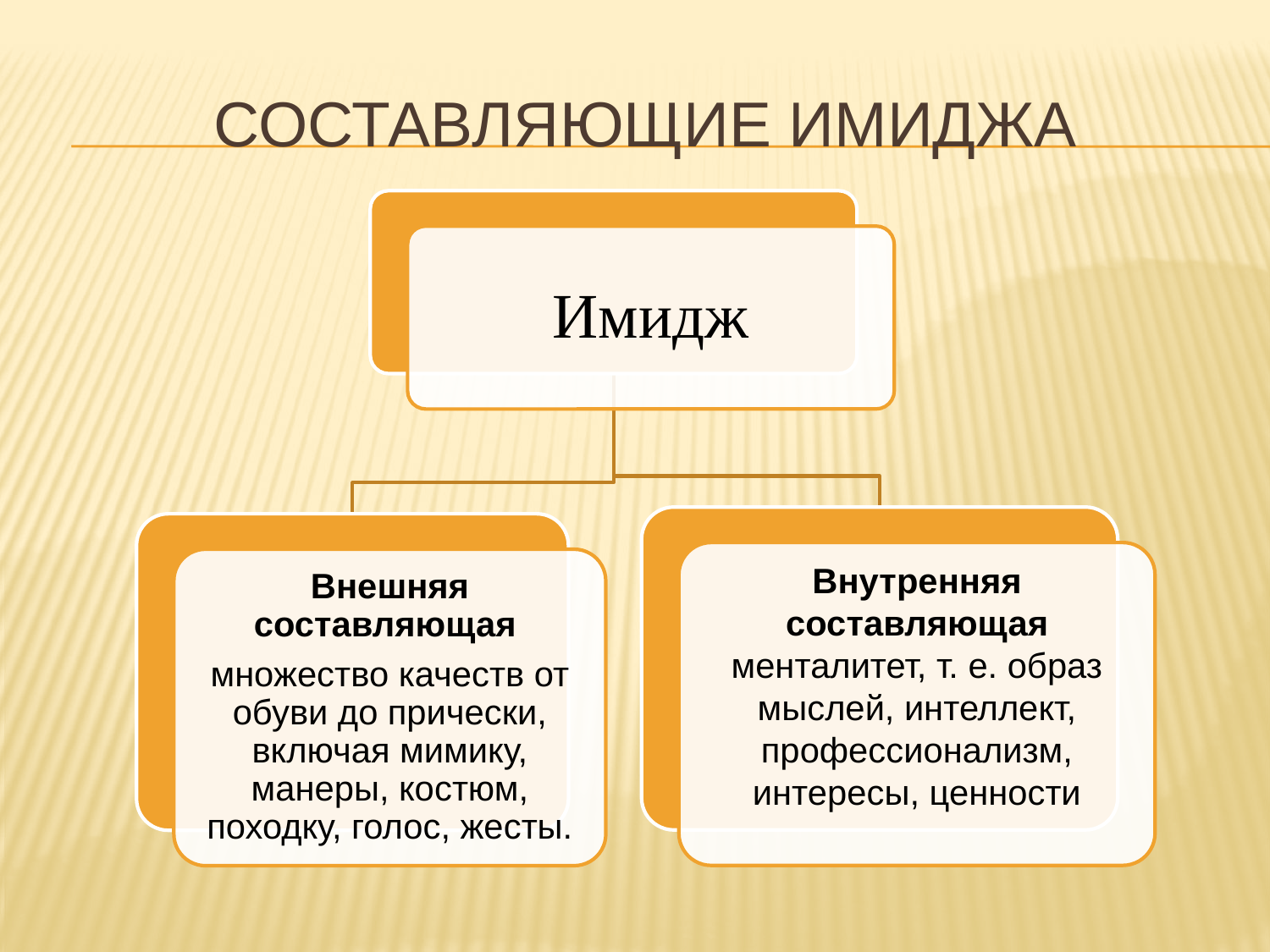

# Составляющие имиджа
Имидж
Внешняя составляющая
множество качеств от обуви до прически, включая мимику, манеры, костюм, походку, голос, жесты.
Внутренняя составляющая
менталитет, т. е. образ мыслей, интеллект, профессионализм, интересы, ценности